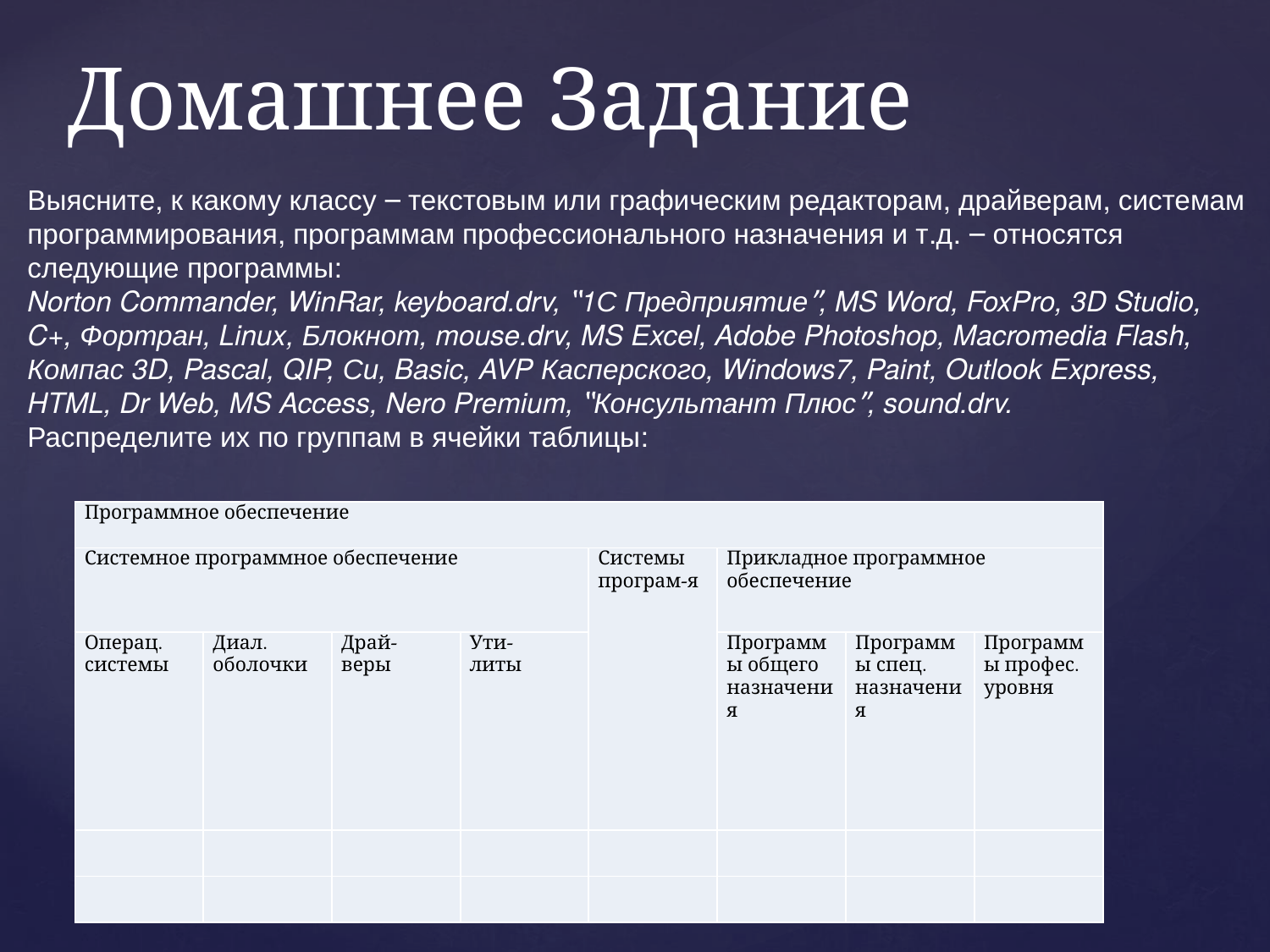

# Домашнее Задание
Выясните, к какому классу – текстовым или графическим редакторам, драйверам, системам программирования, программам профессионального назначения и т.д. – относятся следующие программы:
Norton Commander, WinRar, keyboard.drv, “1С Предприятие”, MS Word, FoxPro, 3D Studio, C+, Фортран, Linux, Блокнот, mouse.drv, MS Excel, Adobe Photoshop, Macromedia Flash, Компас 3D, Pascal, QIP, Си, Basic, AVP Касперского, Windows7, Paint, Outlook Express, HTML, Dr Web, MS Access, Nero Premium, “Консультант Плюс”, sound.drv.
Распределите их по группам в ячейки таблицы:
| Программное обеспечение |  |  |  |  |  |  |  |
| --- | --- | --- | --- | --- | --- | --- | --- |
| Системное программное обеспечение |  |  |  | Системы програм-я | Прикладное программное обеспечение |  |  |
| Операц. системы | Диал. оболочки | Драй- веры | Ути- литы |  | Программы общего назначения | Программы спец. назначения | Программы профес. уровня |
|  |  |  |  |  |  |  |  |
|  |  |  |  |  |  |  |  |